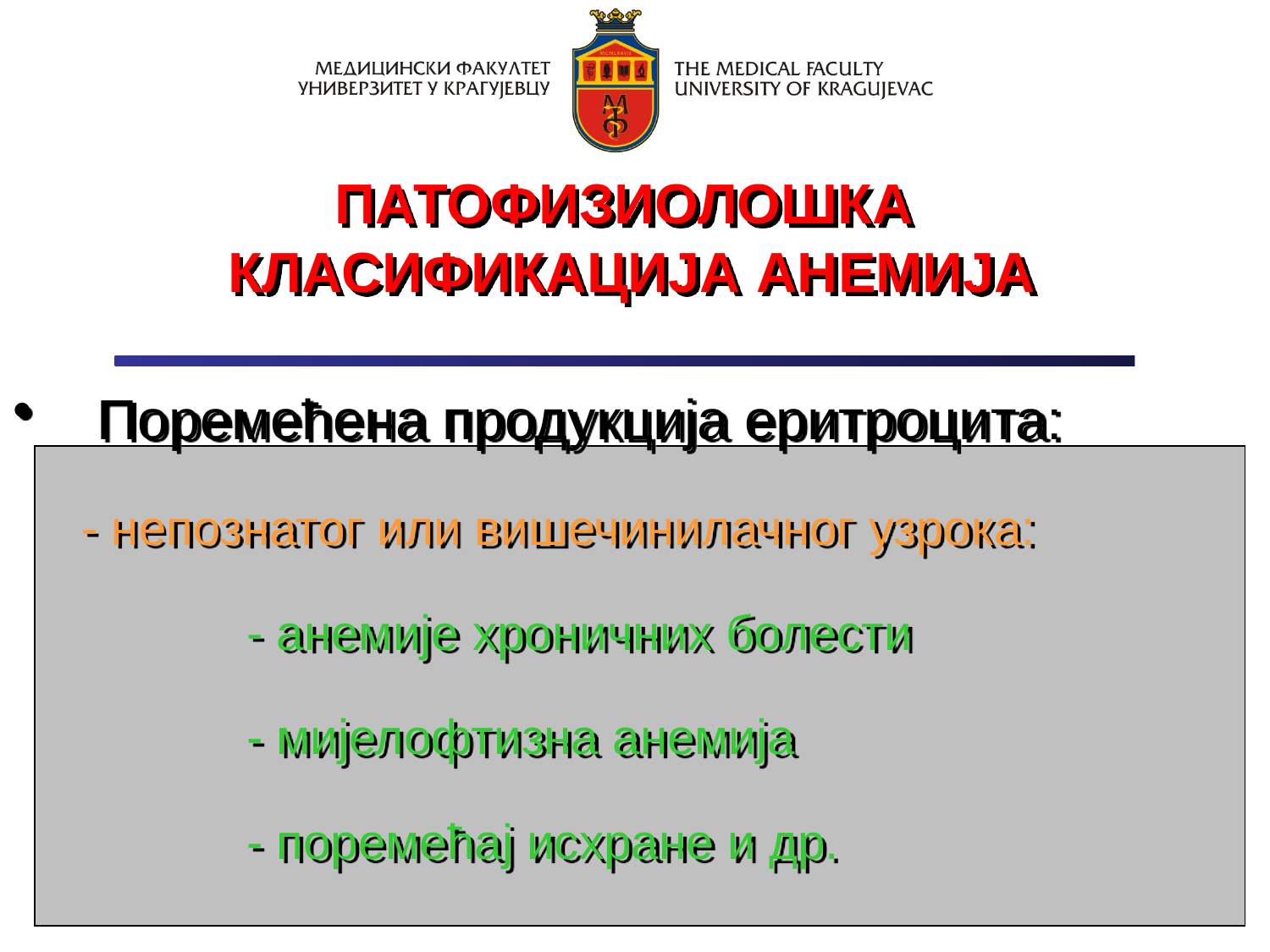

ПАТОФИЗИОЛОШКА
КЛАСИФИКАЦИЈА АНЕМИЈА
Поремећена продукција еритроцита:
     - непознатог или вишечинилачног узрока:
                 - анемије хроничних болести
                 - мијелофтизна анемија
                 - поремећај исхране и др.